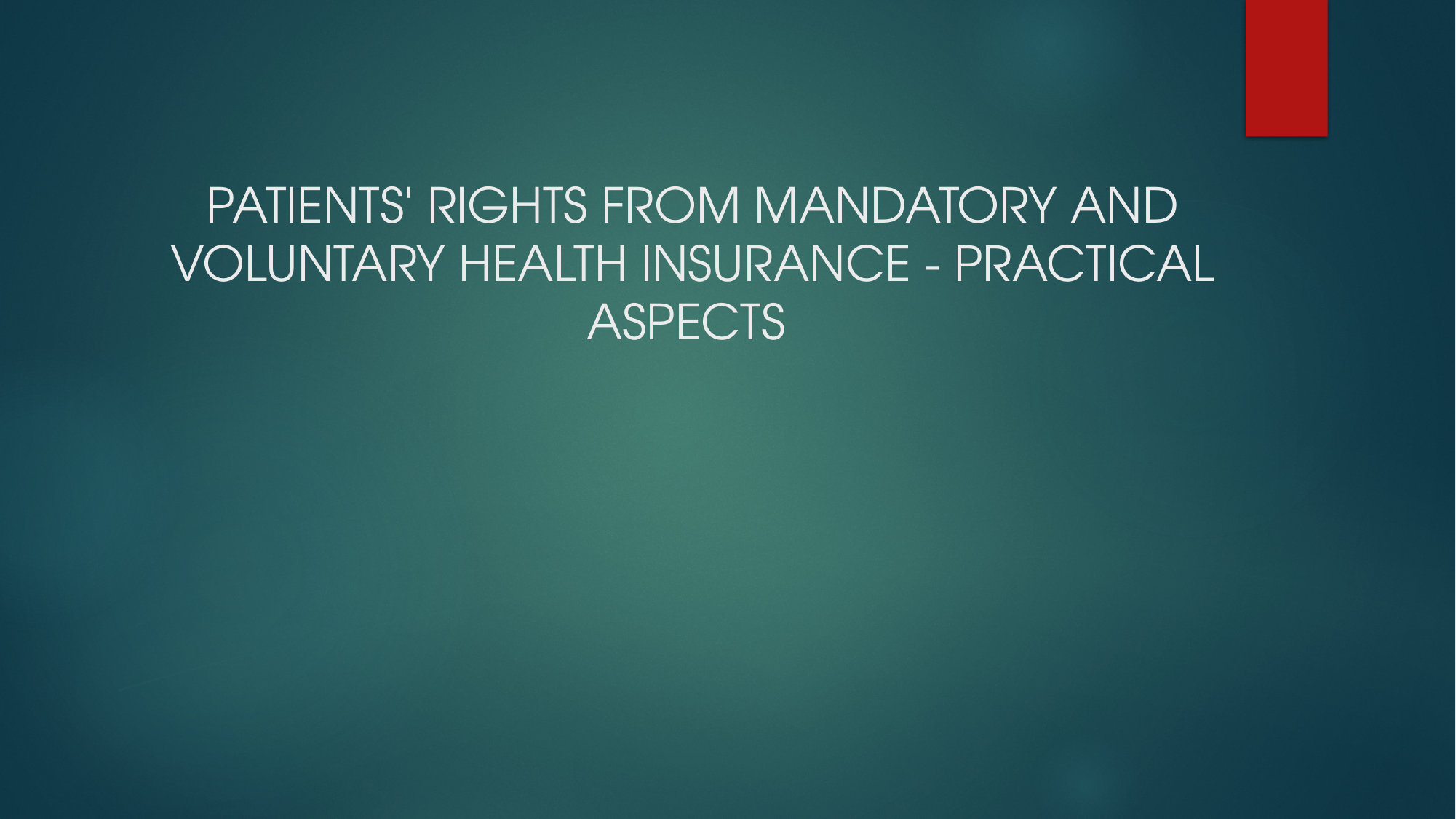

# PATIENTS' RIGHTS FROM MANDATORY AND VOLUNTARY HEALTH INSURANCE - PRACTICAL ASPECTS